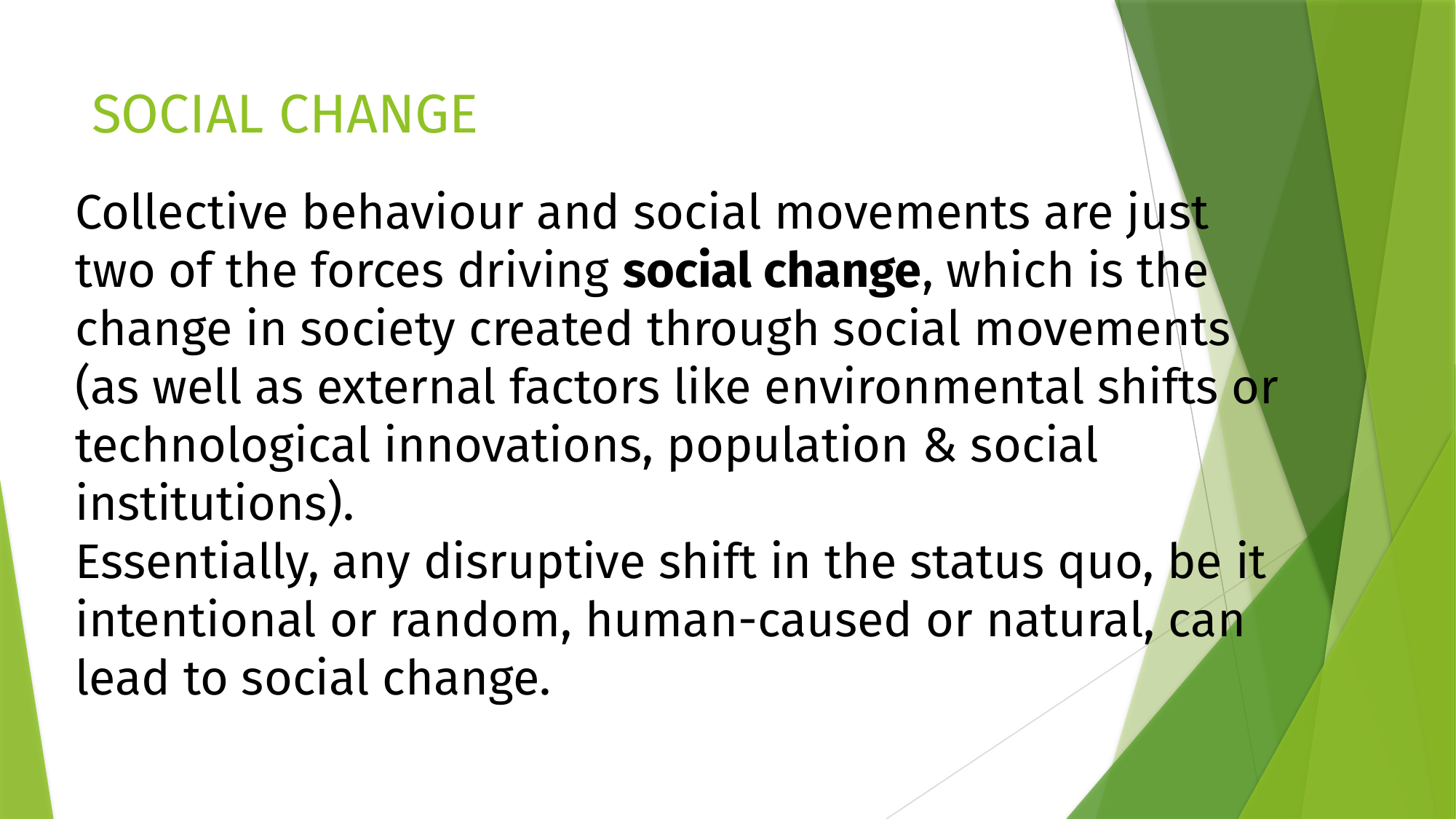

# SOCIAL CHANGE
Collective behaviour and social movements are just two of the forces driving social change, which is the change in society created through social movements (as well as external factors like environmental shifts or technological innovations, population & social institutions).
Essentially, any disruptive shift in the status quo, be it intentional or random, human-caused or natural, can lead to social change.